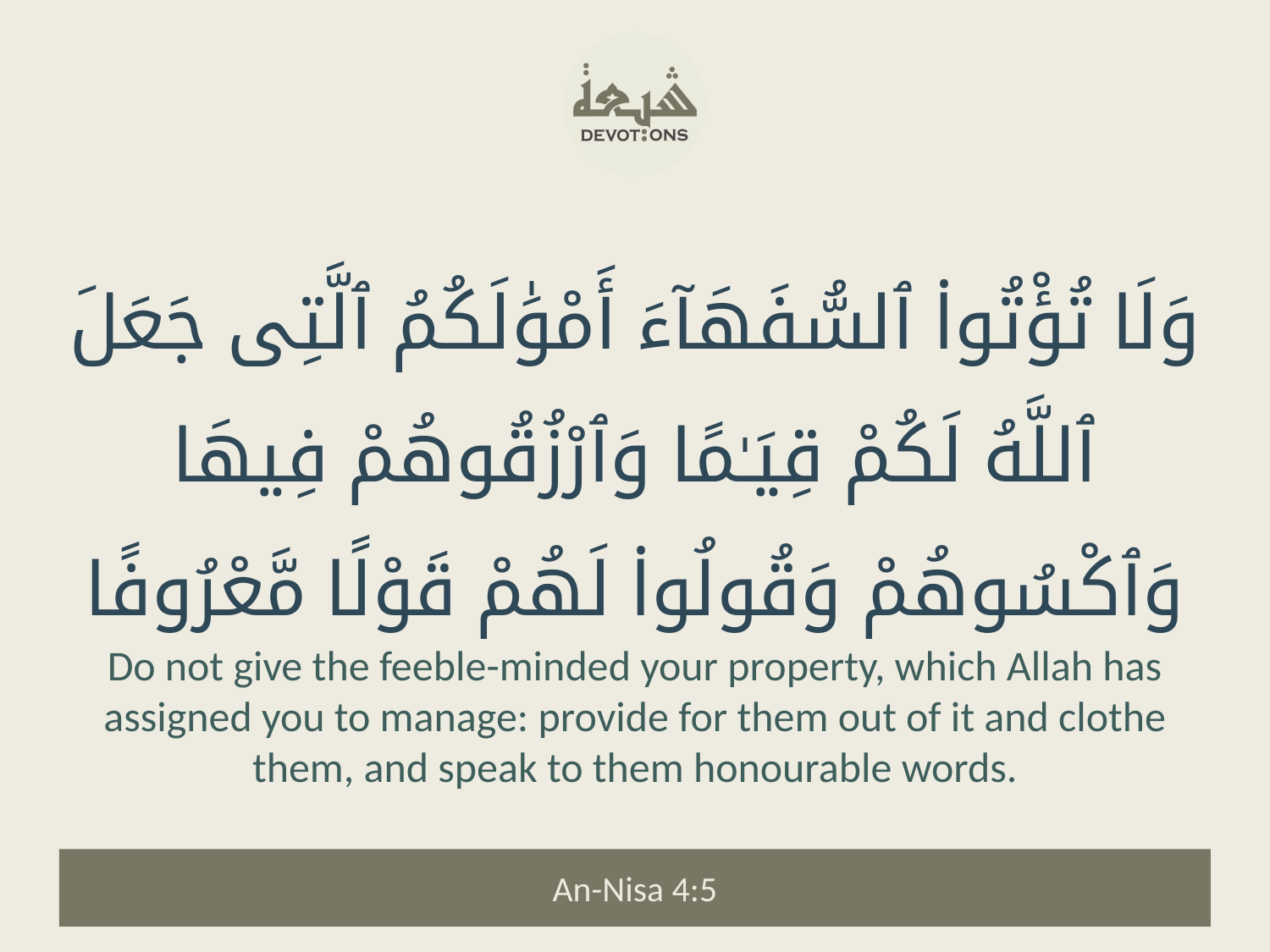

وَلَا تُؤْتُوا۟ ٱلسُّفَهَآءَ أَمْوَٰلَكُمُ ٱلَّتِى جَعَلَ ٱللَّهُ لَكُمْ قِيَـٰمًا وَٱرْزُقُوهُمْ فِيهَا وَٱكْسُوهُمْ وَقُولُوا۟ لَهُمْ قَوْلًا مَّعْرُوفًا
Do not give the feeble-minded your property, which Allah has assigned you to manage: provide for them out of it and clothe them, and speak to them honourable words.
An-Nisa 4:5